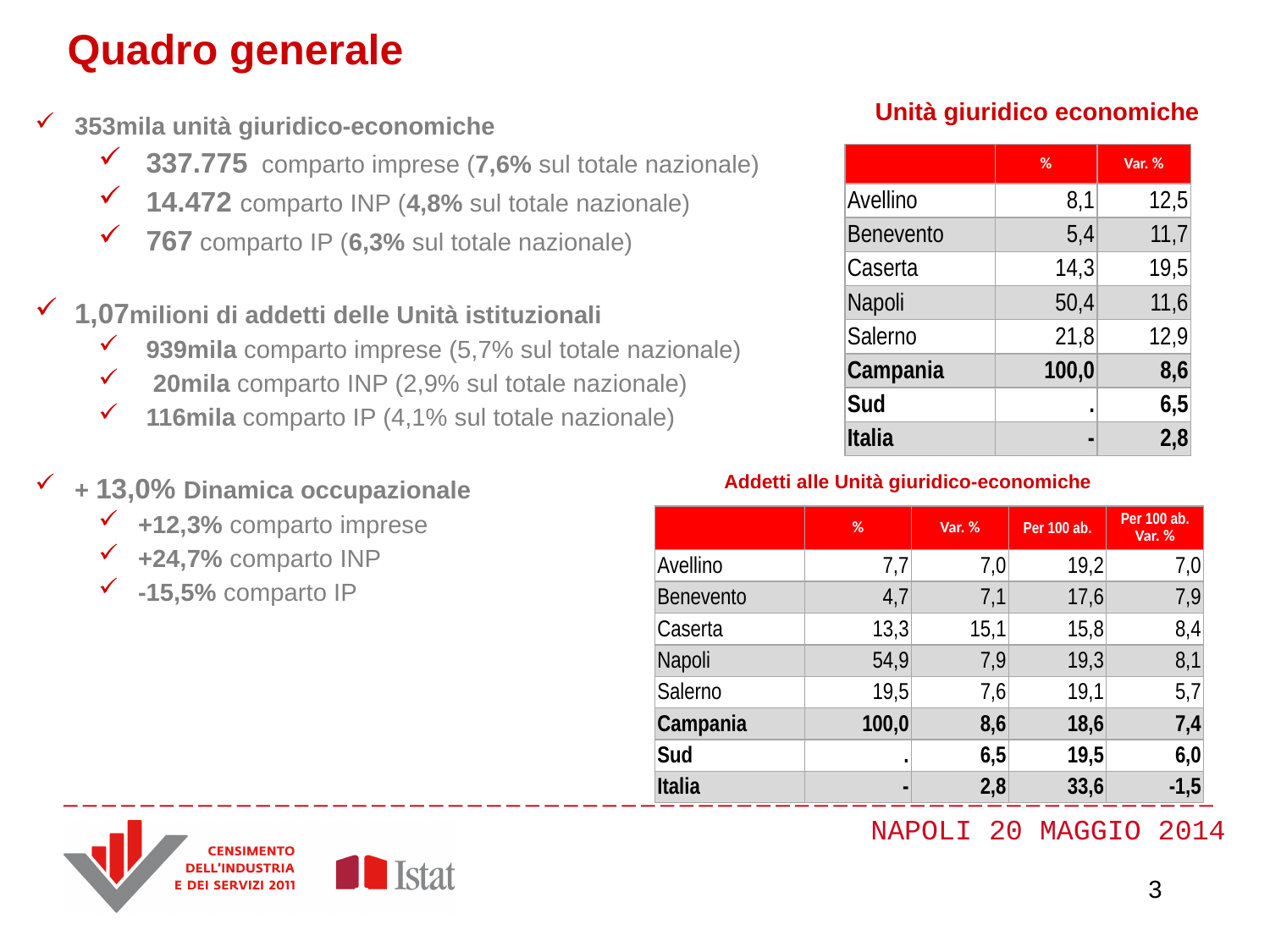

Quadro generale
Unità giuridico economiche
353mila unità giuridico-economiche
337.775  comparto imprese (7,6% sul totale nazionale)
14.472 comparto INP (4,8% sul totale nazionale)
767 comparto IP (6,3% sul totale nazionale)

1,07milioni di addetti delle Unità istituzionali
939mila comparto imprese (5,7% sul totale nazionale)
 20mila comparto INP (2,9% sul totale nazionale)
116mila comparto IP (4,1% sul totale nazionale)

+ 13,0% Dinamica occupazionale
+12,3% comparto imprese
+24,7% comparto INP
-15,5% comparto IP
|  | % | Var. % |
| --- | --- | --- |
| Avellino | 8,1 | 12,5 |
| Benevento | 5,4 | 11,7 |
| Caserta | 14,3 | 19,5 |
| Napoli | 50,4 | 11,6 |
| Salerno | 21,8 | 12,9 |
| Campania | 100,0 | 8,6 |
| Sud | . | 6,5 |
| Italia | - | 2,8 |
Addetti alle Unità giuridico-economiche
|  | % | Var. % | Per 100 ab. | Per 100 ab. Var. % |
| --- | --- | --- | --- | --- |
| Avellino | 7,7 | 7,0 | 19,2 | 7,0 |
| Benevento | 4,7 | 7,1 | 17,6 | 7,9 |
| Caserta | 13,3 | 15,1 | 15,8 | 8,4 |
| Napoli | 54,9 | 7,9 | 19,3 | 8,1 |
| Salerno | 19,5 | 7,6 | 19,1 | 5,7 |
| Campania | 100,0 | 8,6 | 18,6 | 7,4 |
| Sud | . | 6,5 | 19,5 | 6,0 |
| Italia | - | 2,8 | 33,6 | -1,5 |
3